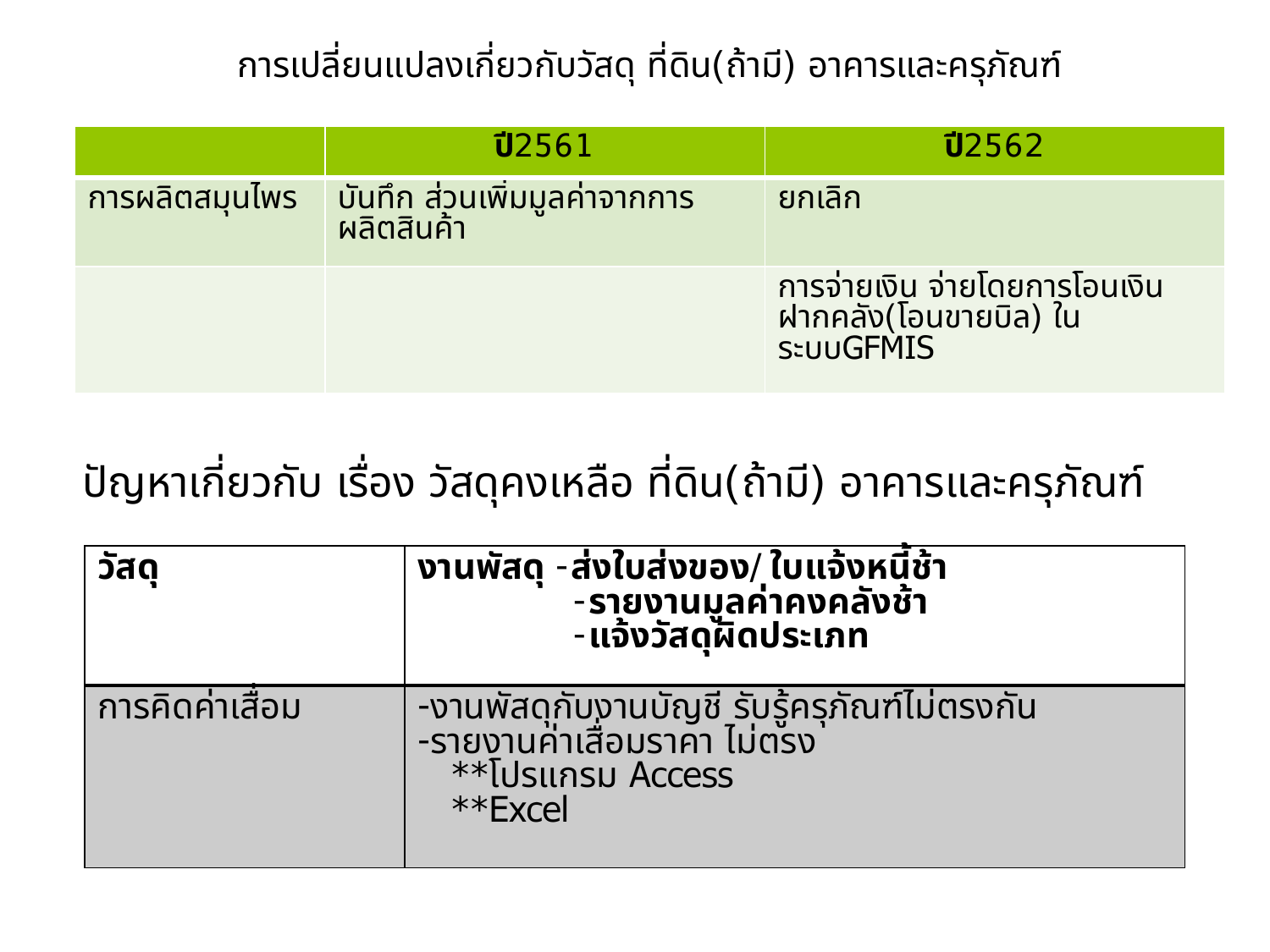

การเปลี่ยนแปลงเกี่ยวกับวัสดุ ที่ดิน(ถ้ามี) อาคารและครุภัณฑ์
|  | ปี2561 | ปี2562 |
| --- | --- | --- |
| การผลิตสมุนไพร | บันทึก ส่วนเพิ่มมูลค่าจากการผลิตสินค้า | ยกเลิก |
|  |  | การจ่ายเงิน จ่ายโดยการโอนเงินฝากคลัง(โอนขายบิล) ในระบบGFMIS |
ปัญหาเกี่ยวกับ เรื่อง วัสดุคงเหลือ ที่ดิน(ถ้ามี) อาคารและครุภัณฑ์
| วัสดุ | งานพัสดุ -ส่งใบส่งของ/ใบแจ้งหนี้ช้า -รายงานมูลค่าคงคลังช้า -แจ้งวัสดุผิดประเภท |
| --- | --- |
| การคิดค่าเสื่อม | -งานพัสดุกับงานบัญชี รับรู้ครุภัณฑ์ไม่ตรงกัน -รายงานค่าเสื่อมราคา ไม่ตรง \*\*โปรแกรม Access \*\*Excel |